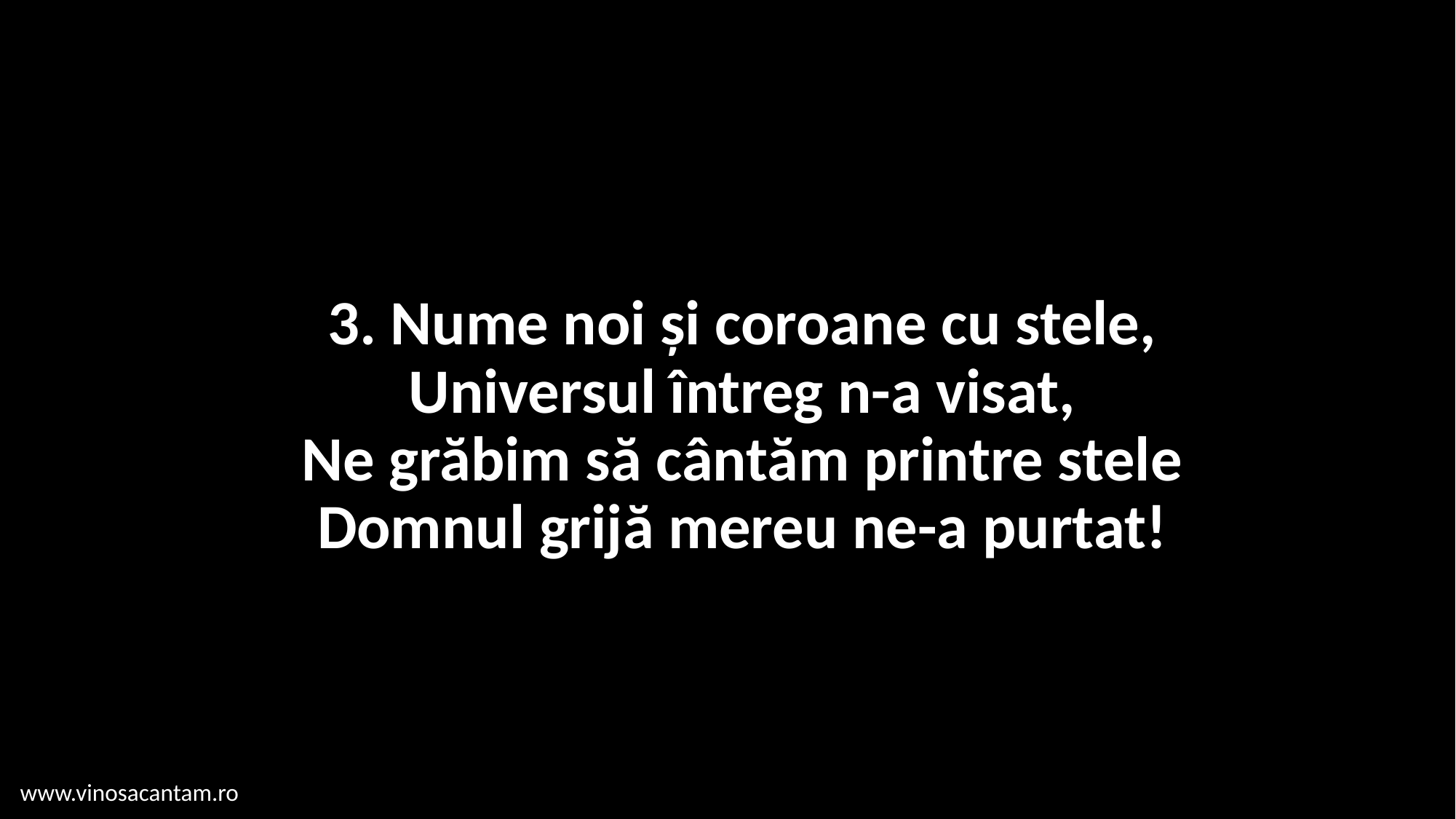

# 3. Nume noi și coroane cu stele, Universul întreg n-a visat, Ne grăbim să cântăm printre stele Domnul grijă mereu ne-a purtat!
www.vinosacantam.ro